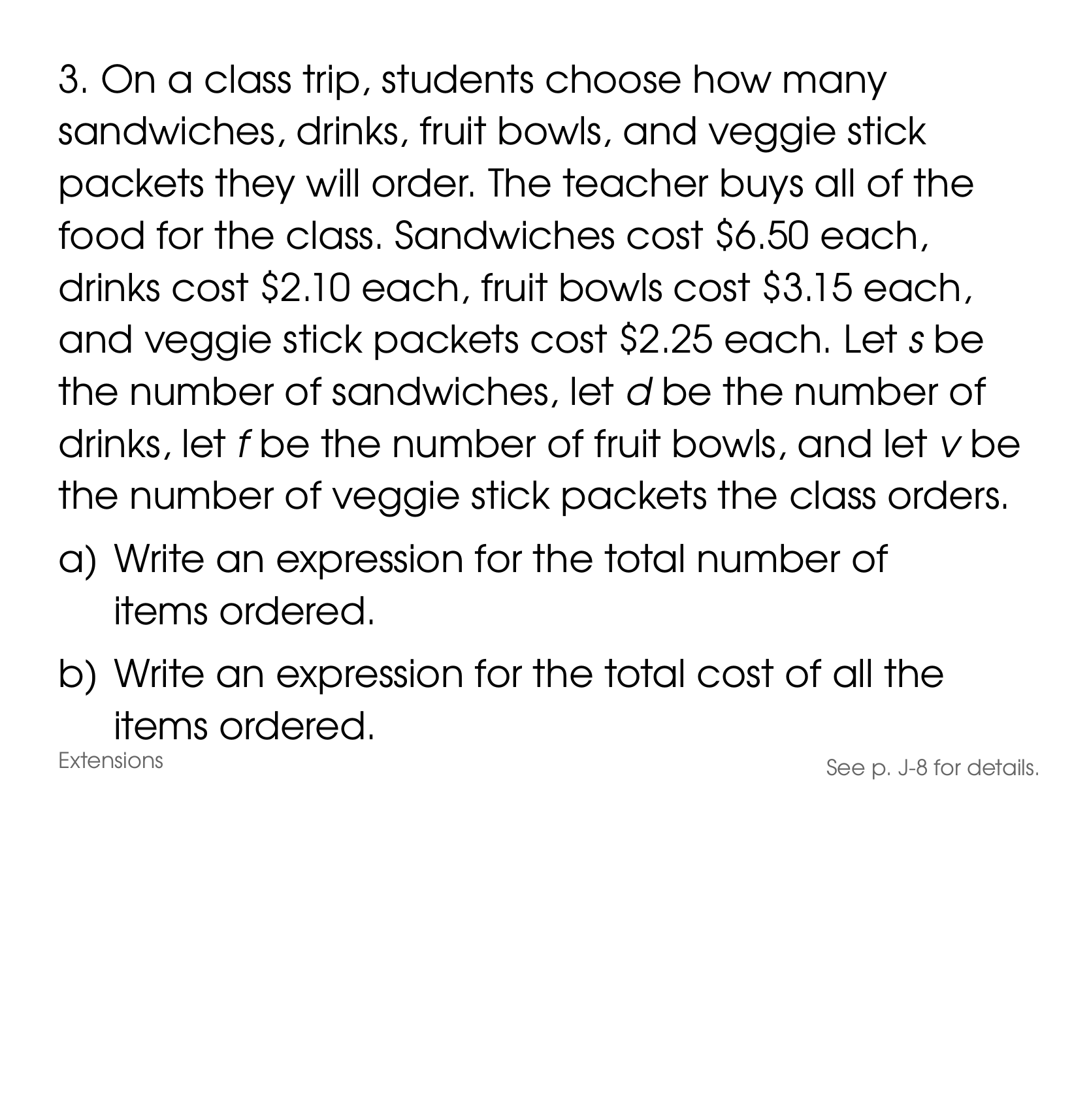

3. On a class trip, students choose how many sandwiches, drinks, fruit bowls, and veggie stick packets they will order. The teacher buys all of the food for the class. Sandwiches cost $6.50 each, drinks cost $2.10 each, fruit bowls cost $3.15 each, and veggie stick packets cost $2.25 each. Let s be the number of sandwiches, let d be the number of drinks, let f be the number of fruit bowls, and let v be the number of veggie stick packets the class orders.
Write an expression for the total number of
items ordered.
Write an expression for the total cost of all the items ordered.
Extensions
See p. J-8 for details.